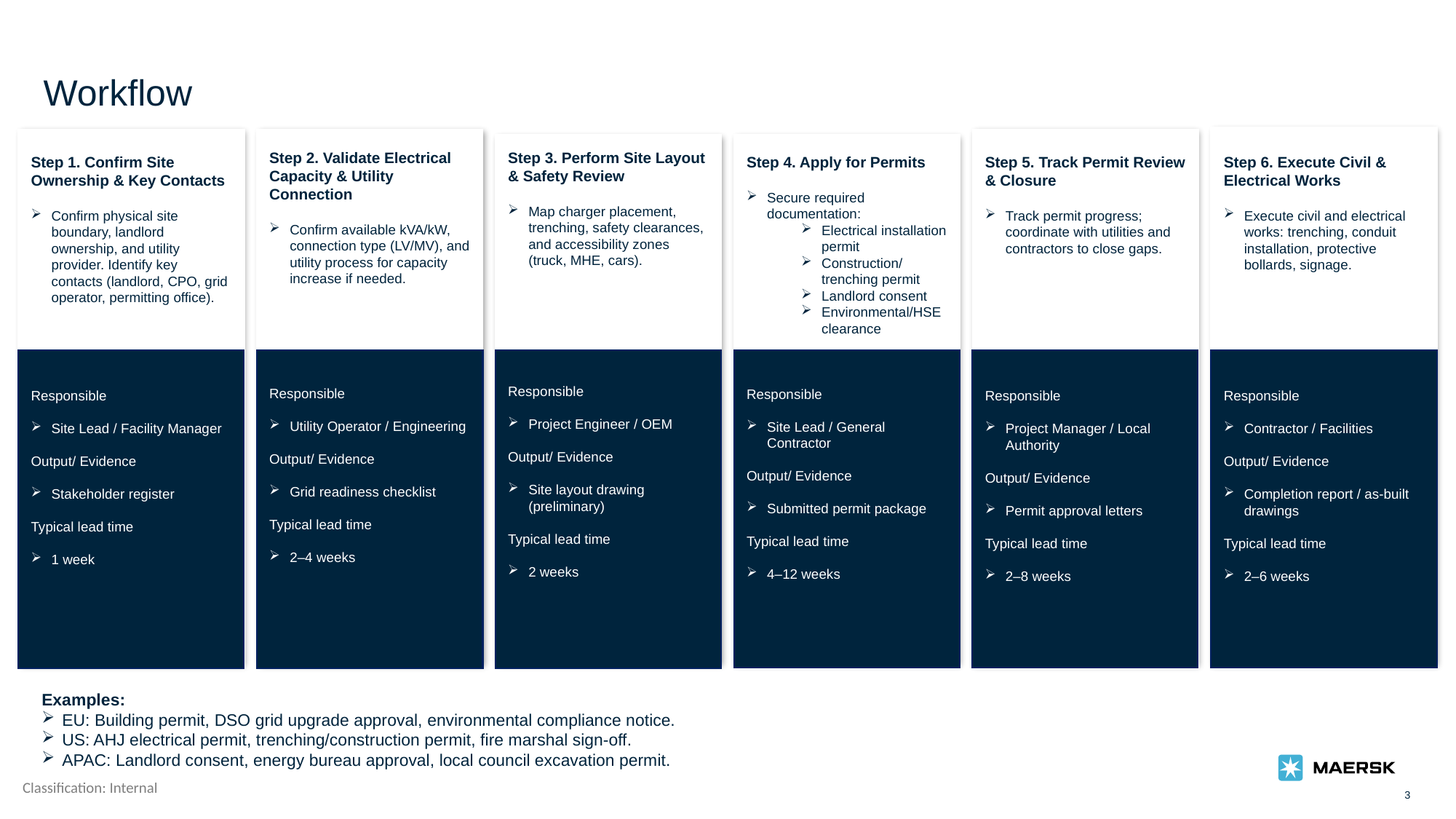

# Workflow

Step 3. Perform Site Layout & Safety Review

Map charger placement, trenching, safety clearances, and accessibility zones (truck, MHE, cars).

Responsible

Project Engineer / OEM

Output/ Evidence

Site layout drawing (preliminary)

Typical lead time

2 weeks
Step 2. Validate Electrical Capacity & Utility Connection

Confirm available kVA/kW, connection type (LV/MV), and utility process for capacity increase if needed.

Responsible

Utility Operator / Engineering

Output/ Evidence

Grid readiness checklist

Typical lead time

2–4 weeks
Step 6. Execute Civil & Electrical Works

Execute civil and electrical works: trenching, conduit installation, protective bollards, signage.

Responsible

Contractor / Facilities

Output/ Evidence

Completion report / as-built drawings

Typical lead time

2–6 weeks
Step 1. Confirm Site Ownership & Key Contacts

Confirm physical site boundary, landlord ownership, and utility provider. Identify key contacts (landlord, CPO, grid operator, permitting office).

Responsible

Site Lead / Facility Manager

Output/ Evidence

Stakeholder register

Typical lead time

1 week
Step 4. Apply for Permits

Secure required documentation:
Electrical installation permit
Construction/trenching permit
Landlord consent
Environmental/HSE clearance

Responsible

Site Lead / General Contractor

Output/ Evidence

Submitted permit package

Typical lead time

4–12 weeks
Step 5. Track Permit Review & Closure

Track permit progress; coordinate with utilities and contractors to close gaps.

Responsible

Project Manager / Local Authority

Output/ Evidence

Permit approval letters

Typical lead time

2–8 weeks

Examples:
EU: Building permit, DSO grid upgrade approval, environmental compliance notice.
US: AHJ electrical permit, trenching/construction permit, fire marshal sign-off.
APAC: Landlord consent, energy bureau approval, local council excavation permit.
3